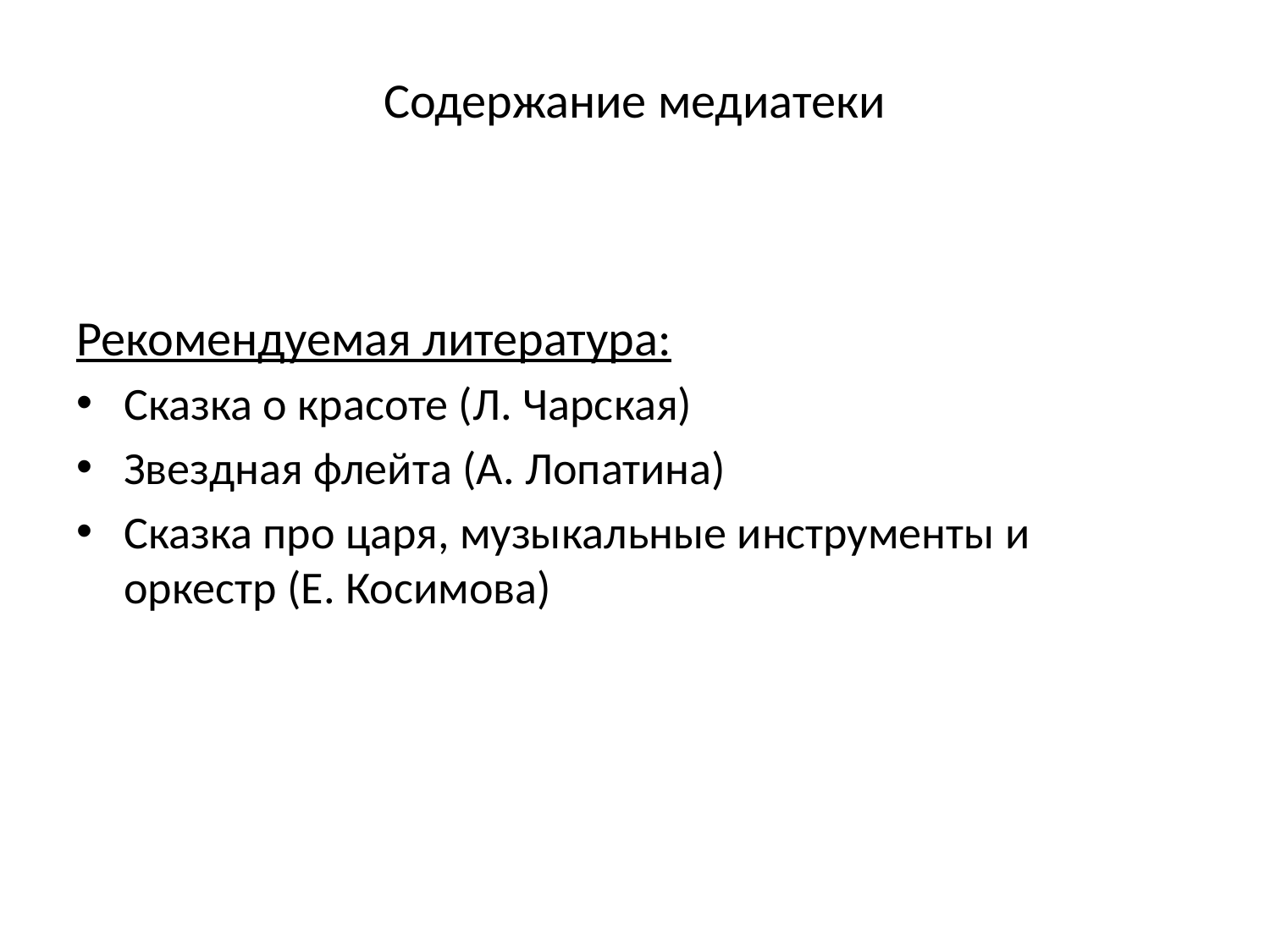

# Содержание медиатеки

Рекомендуемая литература:
Сказка о красоте (Л. Чарская)
Звездная флейта (А. Лопатина)
Сказка про царя, музыкальные инструменты и оркестр (Е. Косимова)